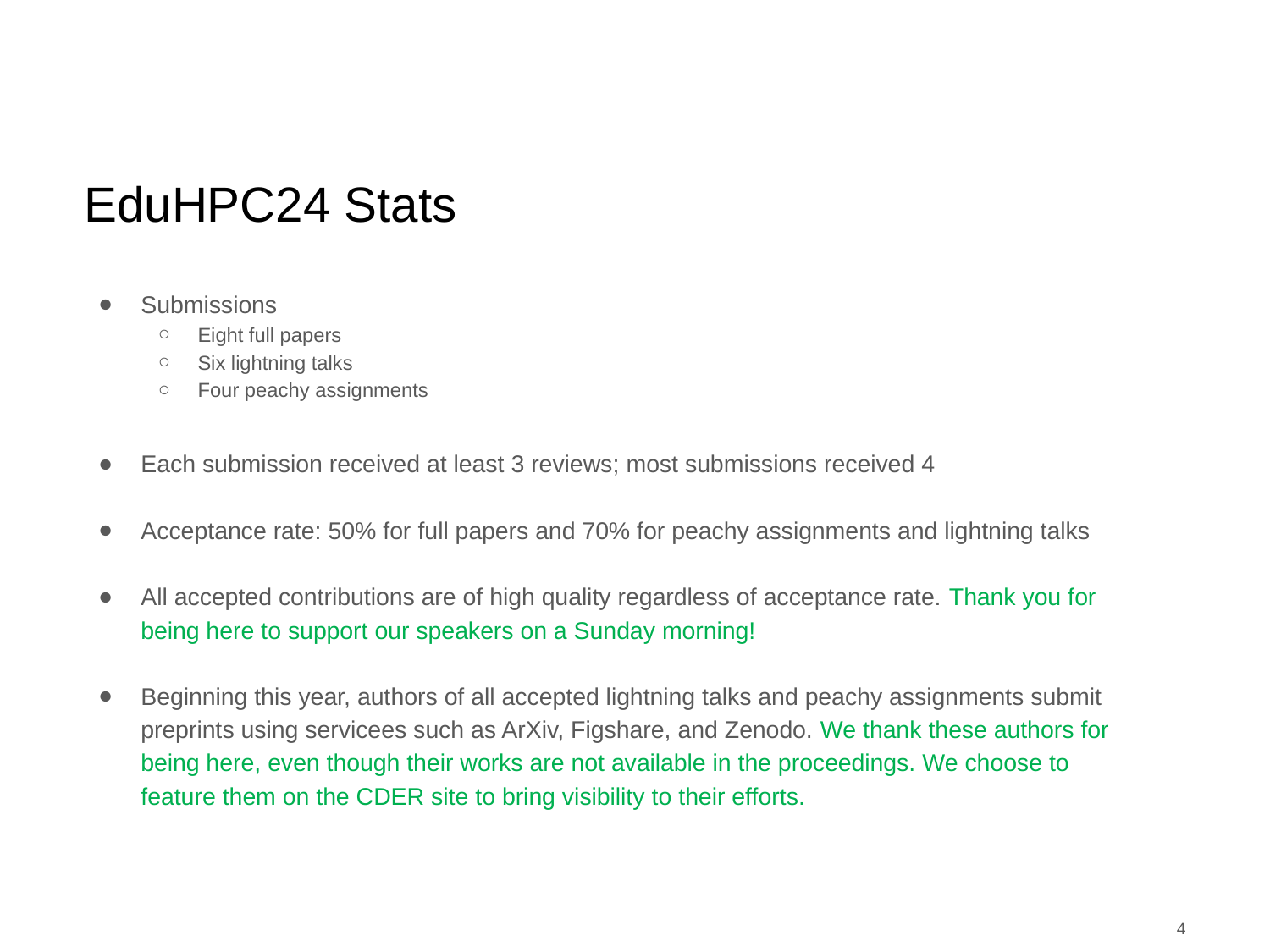

# EduHPC24 Stats
Submissions
Eight full papers
Six lightning talks
Four peachy assignments

Each submission received at least 3 reviews; most submissions received 4

Acceptance rate: 50% for full papers and 70% for peachy assignments and lightning talks

All accepted contributions are of high quality regardless of acceptance rate. Thank you for being here to support our speakers on a Sunday morning!

Beginning this year, authors of all accepted lightning talks and peachy assignments submit preprints using servicees such as ArXiv, Figshare, and Zenodo. We thank these authors for being here, even though their works are not available in the proceedings. We choose to feature them on the CDER site to bring visibility to their efforts.
4